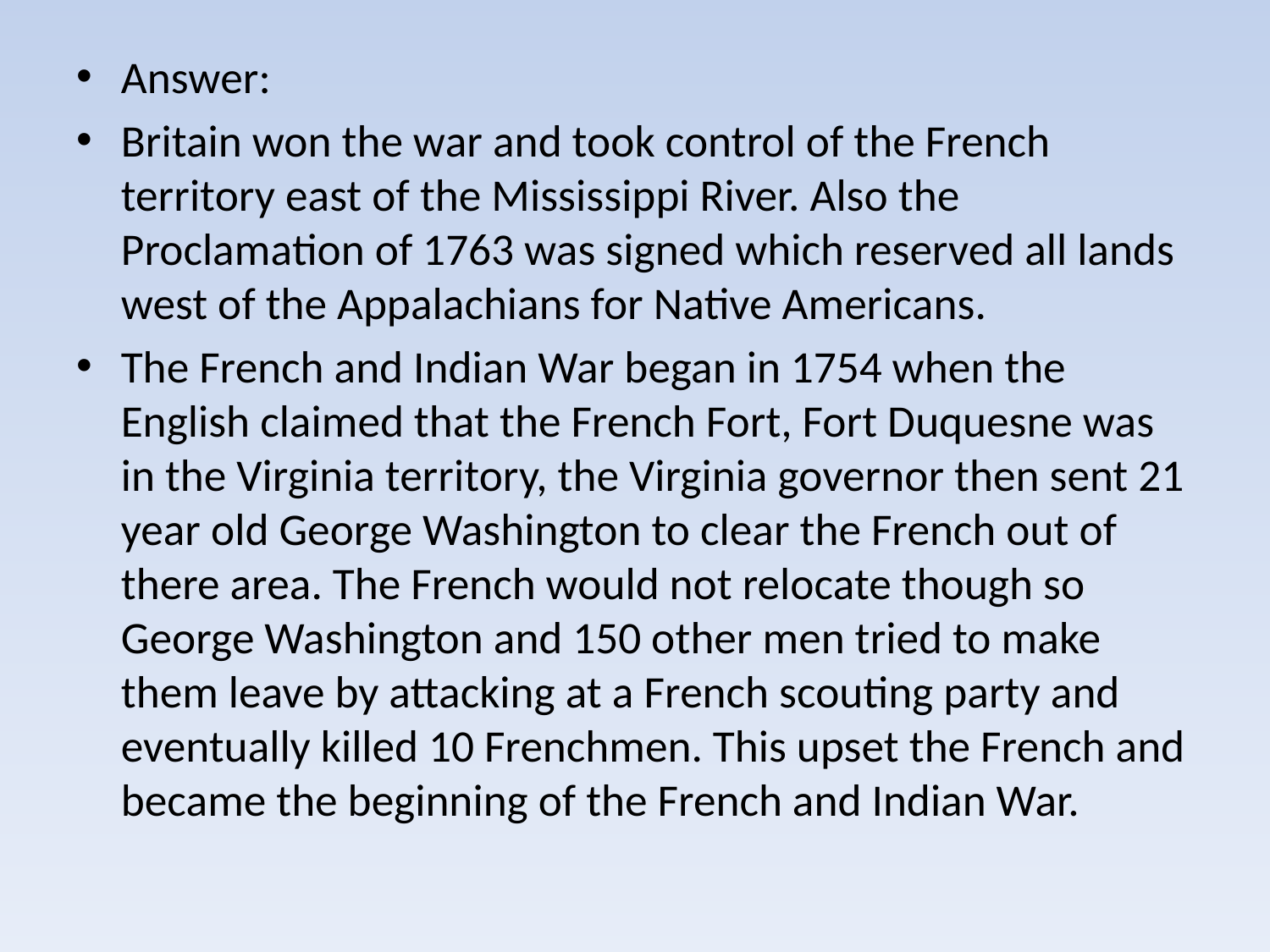

#
Answer:
Britain won the war and took control of the French territory east of the Mississippi River. Also the Proclamation of 1763 was signed which reserved all lands west of the Appalachians for Native Americans.
The French and Indian War began in 1754 when the English claimed that the French Fort, Fort Duquesne was in the Virginia territory, the Virginia governor then sent 21 year old George Washington to clear the French out of there area. The French would not relocate though so George Washington and 150 other men tried to make them leave by attacking at a French scouting party and eventually killed 10 Frenchmen. This upset the French and became the beginning of the French and Indian War.